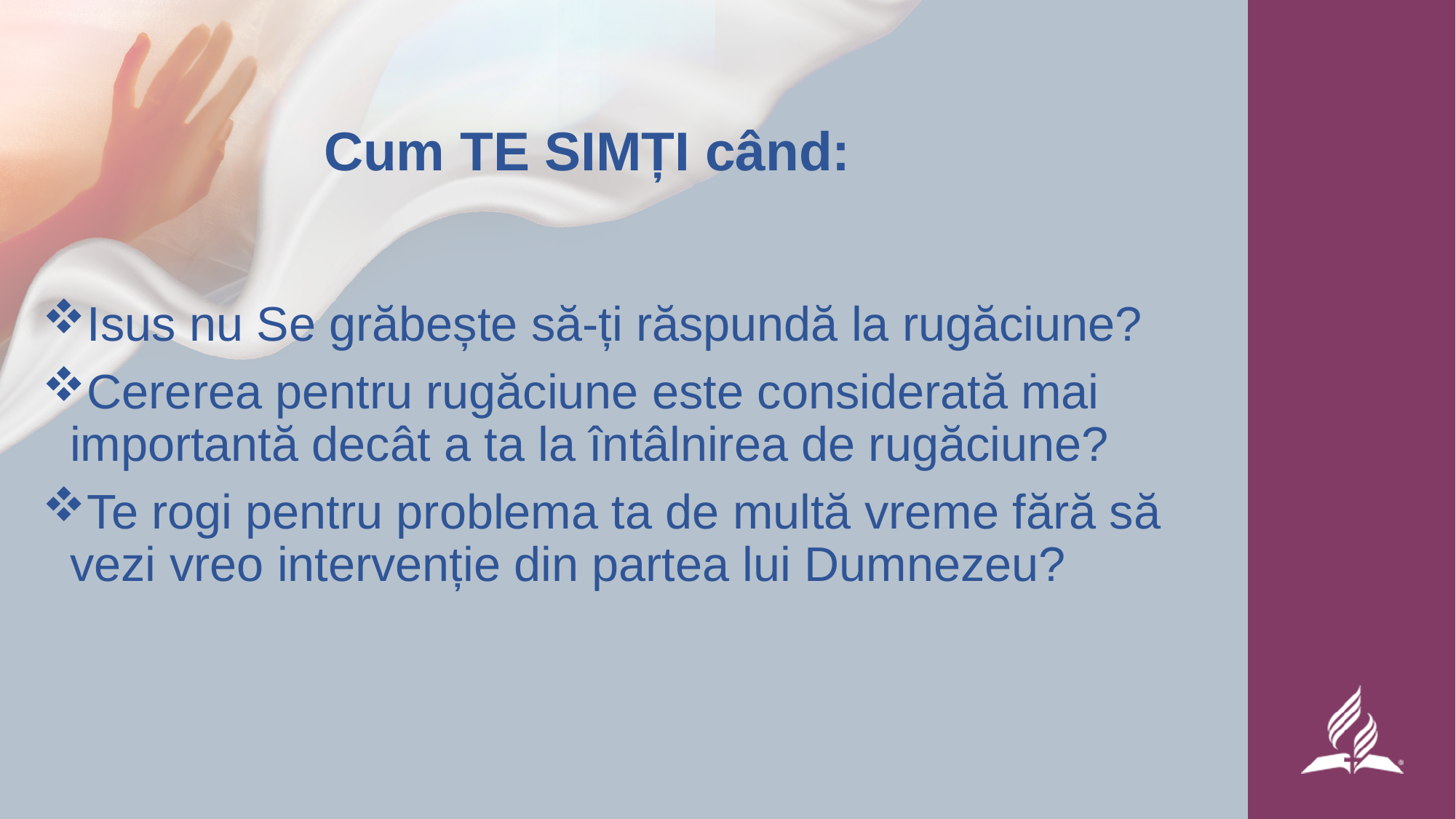

# Cum TE SIMȚI când:
Isus nu Se grăbește să-ți răspundă la rugăciune?
Cererea pentru rugăciune este considerată mai importantă decât a ta la întâlnirea de rugăciune?
Te rogi pentru problema ta de multă vreme fără să vezi vreo intervenție din partea lui Dumnezeu?